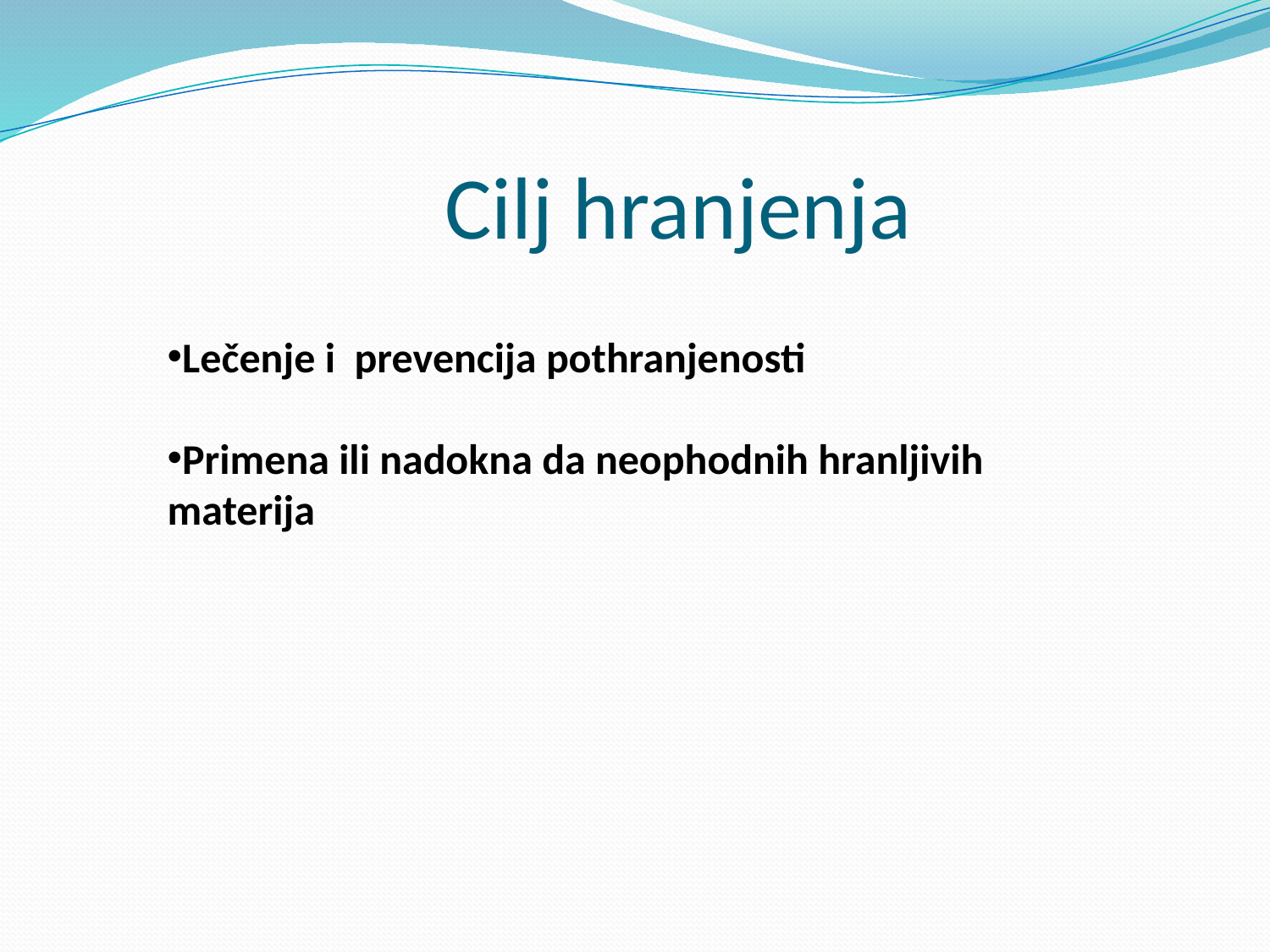

# Cilj hranjenja

Lečenje i  prevencija pothranjenosti

Primena ili nadokna da neophodnih hranljivih materija